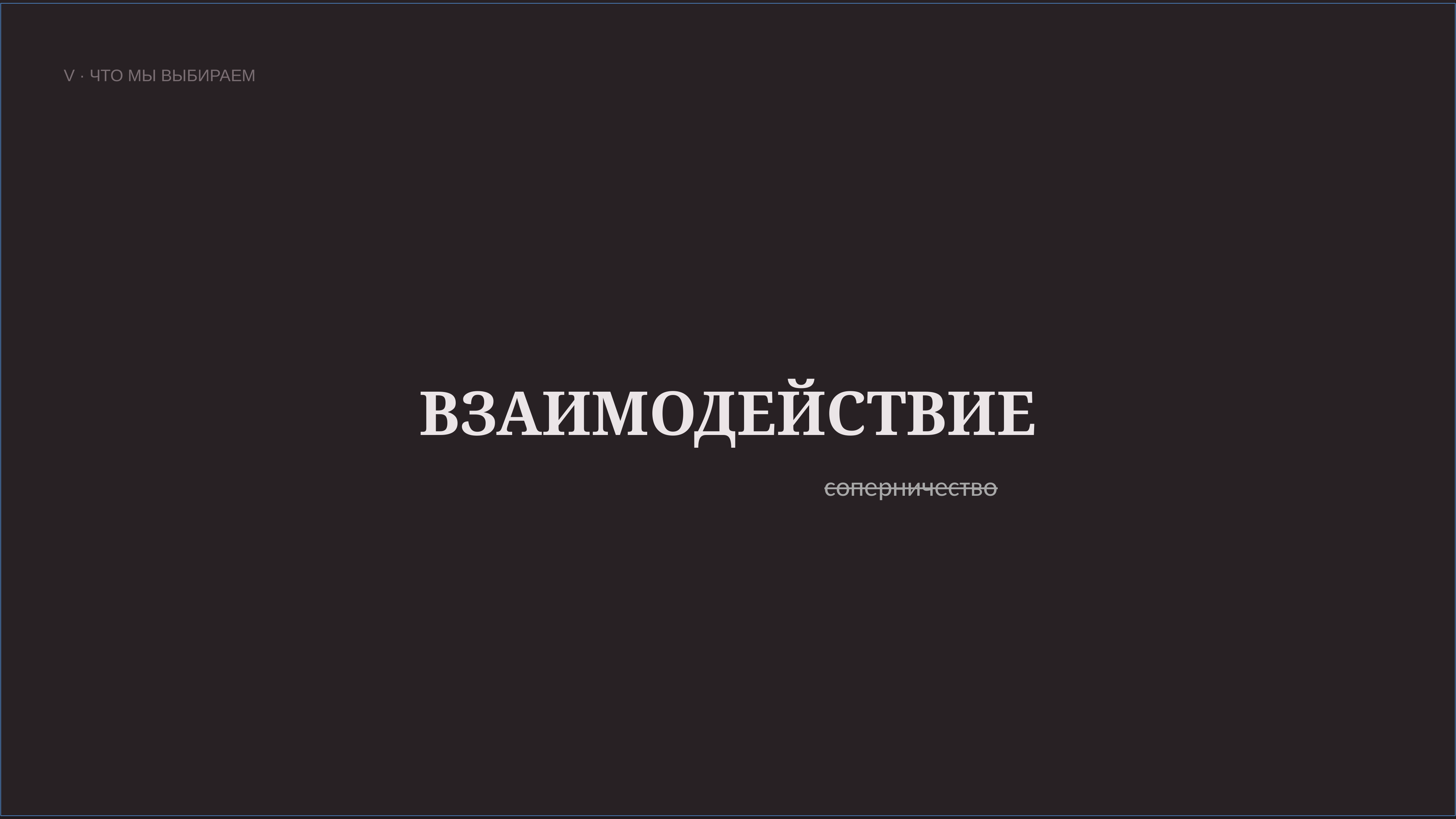

V · ЧТО МЫ ВЫБИРАЕМ
ВЗАИМОДЕЙСТВИЕ
соперничество